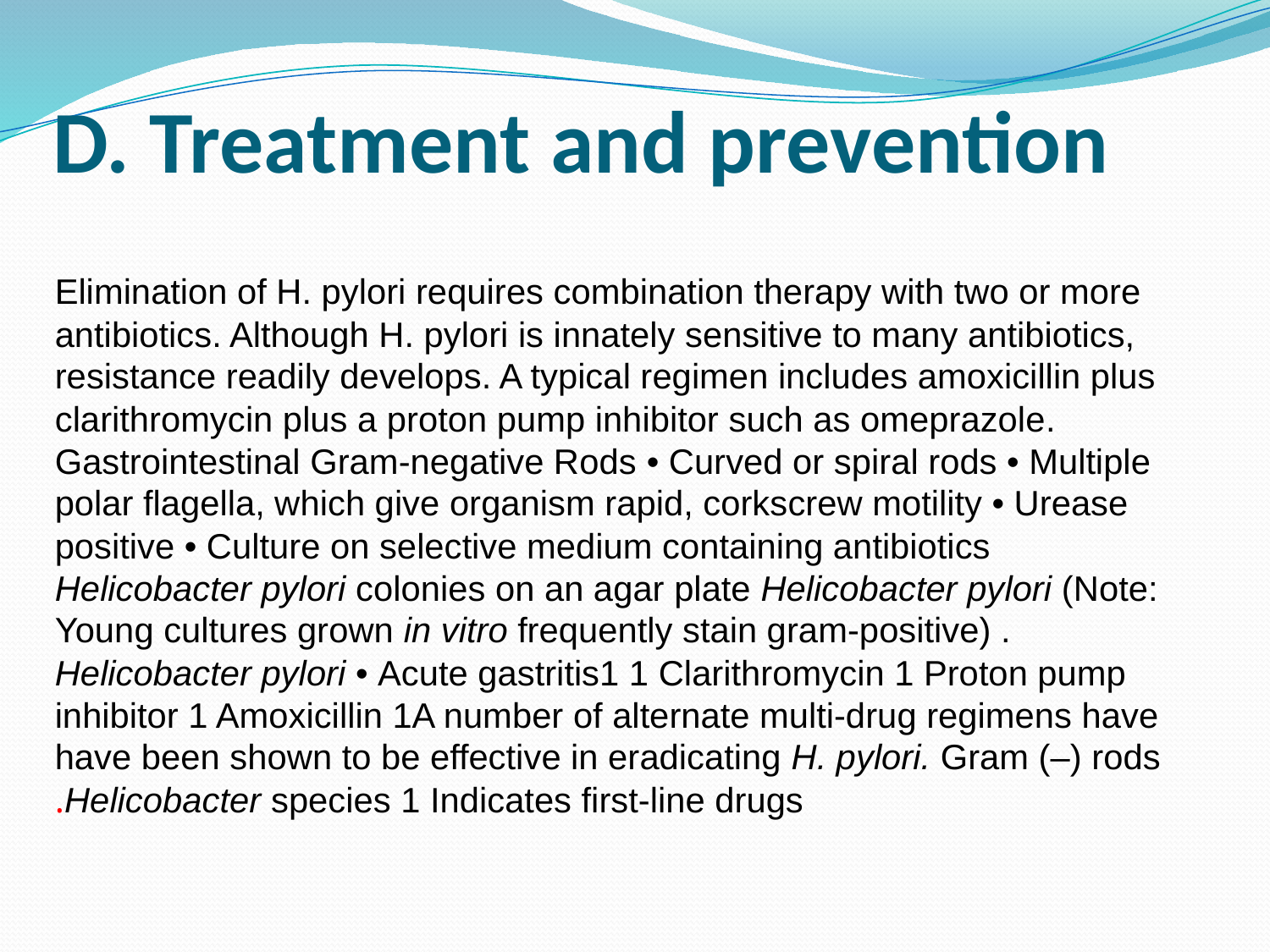

# D. Treatment and prevention
Elimination of H. pylori requires combination therapy with two or more antibiotics. Although H. pylori is innately sensitive to many antibiotics, resistance readily develops. A typical regimen includes amoxicillin plus clarithromycin plus a proton pump inhibitor such as omeprazole. Gastrointestinal Gram-negative Rods • Curved or spiral rods • Multiple polar flagella, which give organism rapid, corkscrew motility • Urease positive • Culture on selective medium containing antibiotics Helicobacter pylori colonies on an agar plate Helicobacter pylori (Note: Young cultures grown in vitro frequently stain gram-positive) . Helicobacter pylori • Acute gastritis1 1 Clarithromycin 1 Proton pump inhibitor 1 Amoxicillin 1A number of alternate multi-drug regimens have have been shown to be effective in eradicating H. pylori. Gram (–) rods Helicobacter species 1 Indicates first-line drugs.